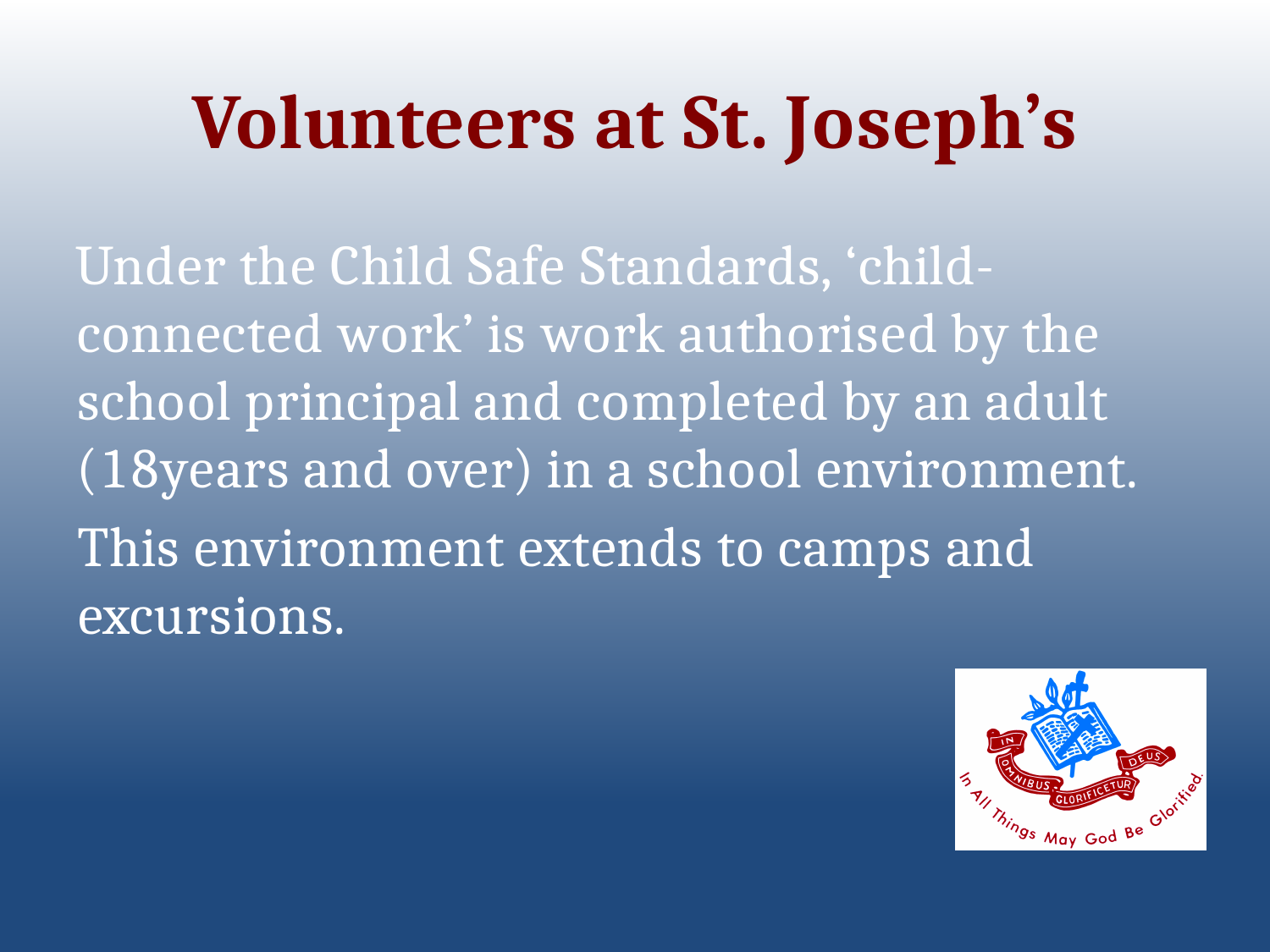

# Volunteers at St. Joseph’s
Under the Child Safe Standards, ‘child-connected work’ is work authorised by the school principal and completed by an adult (18years and over) in a school environment.
This environment extends to camps and excursions.